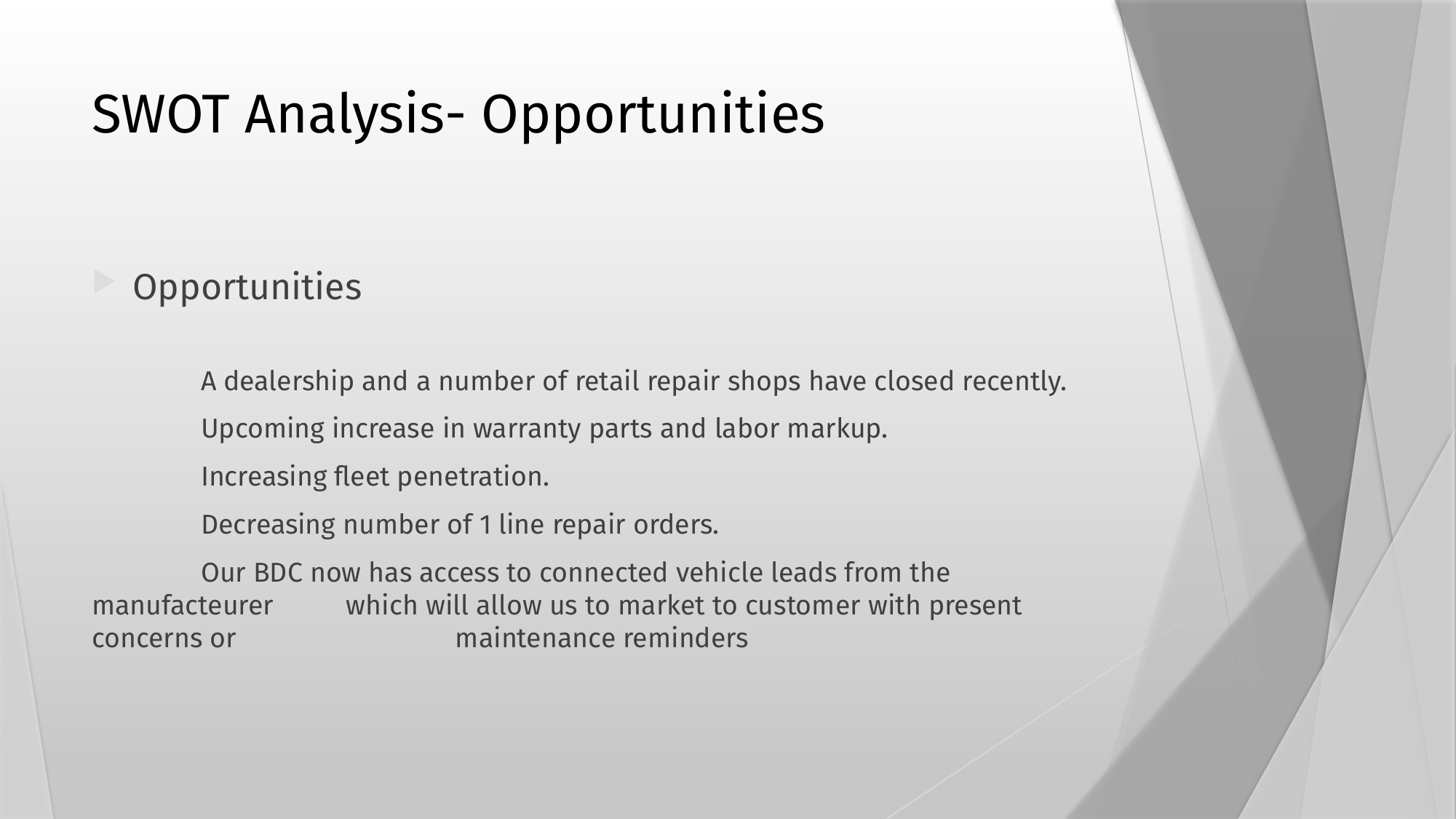

# SWOT Analysis- Opportunities
Opportunities

	A dealership and a number of retail repair shops have closed recently.
	Upcoming increase in warranty parts and labor markup.
	Increasing fleet penetration.
	Decreasing number of 1 line repair orders.
	Our BDC now has access to connected vehicle leads from the manufacteurer 	     which will allow us to market to customer with present concerns or   		     maintenance reminders